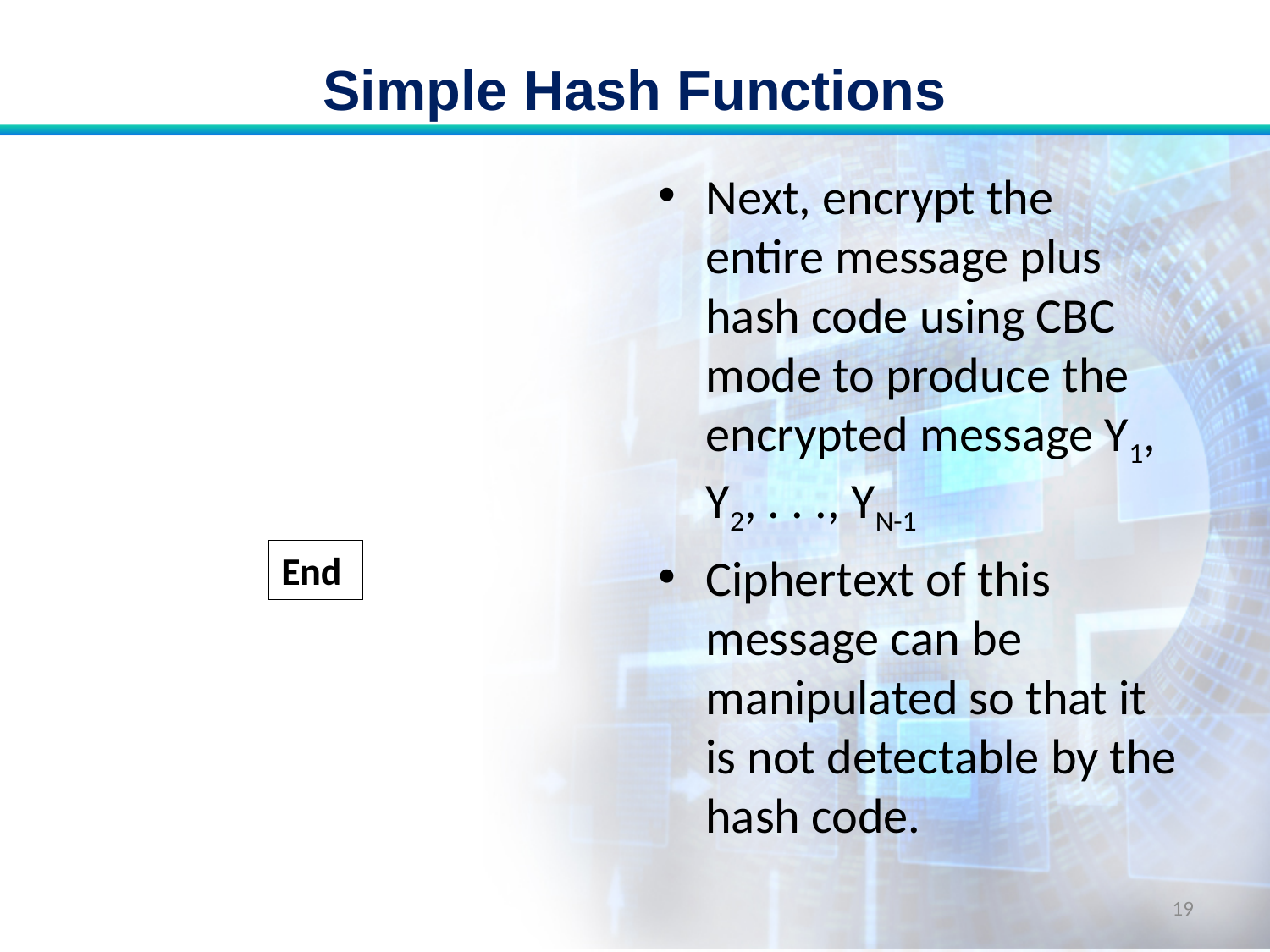

# Simple Hash Functions
Next, encrypt the entire message plus hash code using CBC mode to produce the encrypted message Y1, Y2, . . ., YN-1
Ciphertext of this message can be manipulated so that it is not detectable by the hash code.
End
19